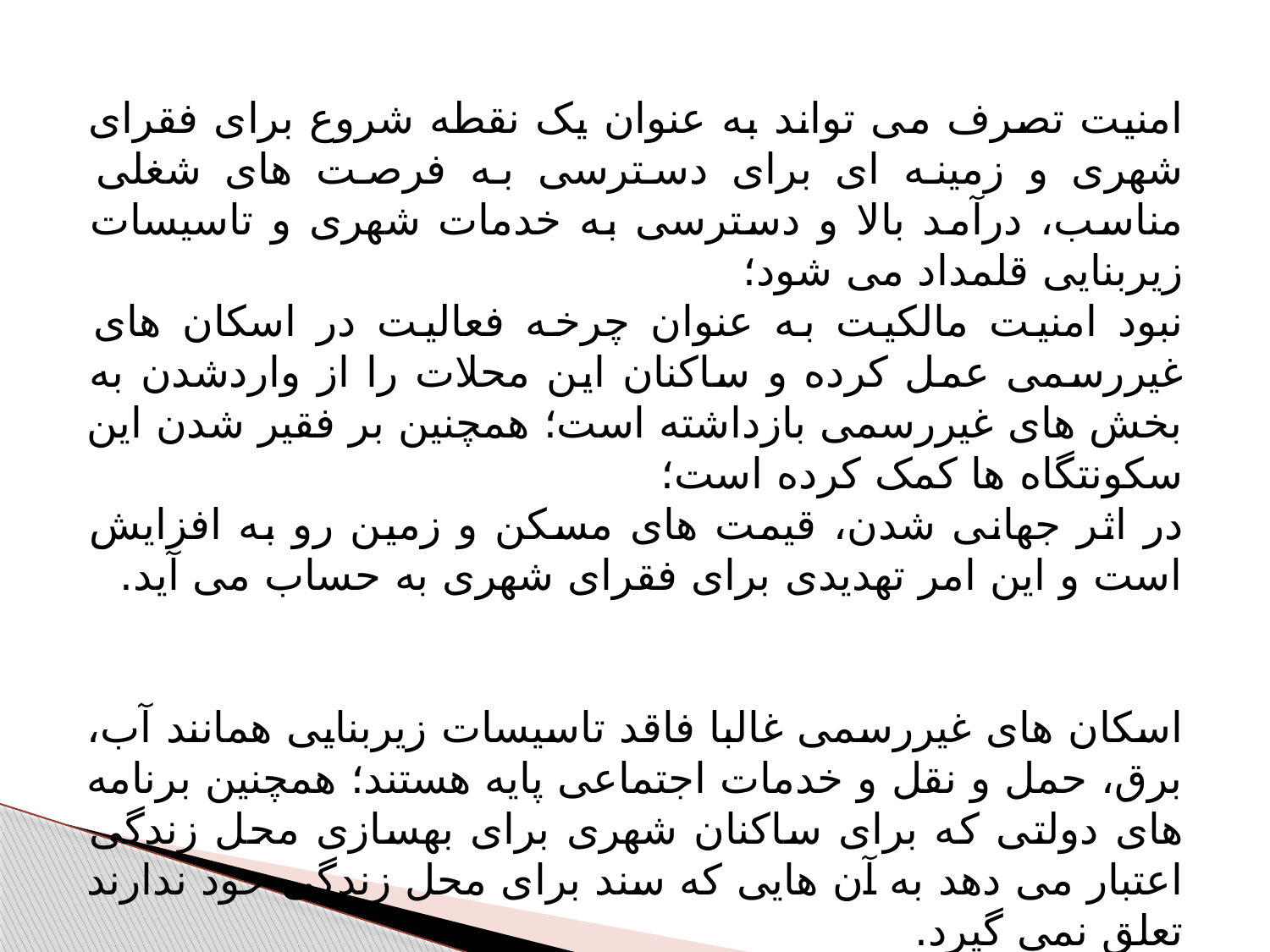

امنیت تصرف می تواند به عنوان یک نقطه شروع برای فقرای شهری و زمینه ای برای دسترسی به فرصت های شغلی مناسب، درآمد بالا و دسترسی به خدمات شهری و تاسیسات زیربنایی قلمداد می شود؛
	نبود امنیت مالکیت به عنوان چرخه فعالیت در اسکان های غیررسمی عمل کرده و ساکنان این محلات را از واردشدن به بخش های غیررسمی بازداشته است؛ همچنین بر فقیر شدن این سکونتگاه ها کمک کرده است؛
	در اثر جهانی شدن، قیمت های مسکن و زمین رو به افزایش است و این امر تهدیدی برای فقرای شهری به حساب می آید.

	اسکان های غیررسمی غالبا فاقد تاسیسات زیربنایی همانند آب، برق، حمل و نقل و خدمات اجتماعی پایه هستند؛ همچنین برنامه های دولتی که برای ساکنان شهری برای بهسازی محل زندگی اعتبار می دهد به آن هایی که سند برای محل زندگی خود ندارند تعلق نمی گیرد.